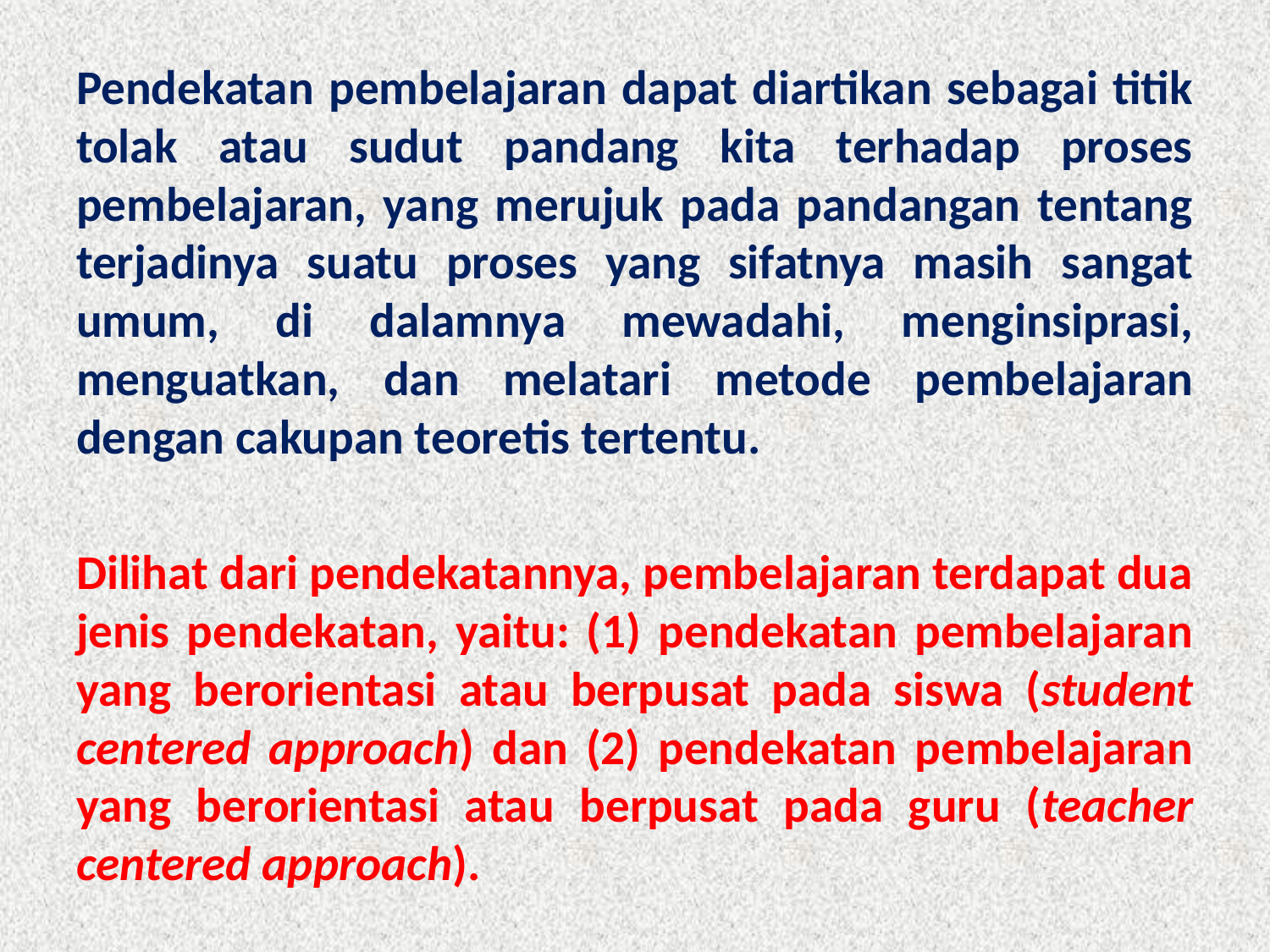

Pendekatan pembelajaran dapat diartikan sebagai titik tolak atau sudut pandang kita terhadap proses pembelajaran, yang merujuk pada pandangan tentang terjadinya suatu proses yang sifatnya masih sangat umum, di dalamnya mewadahi, menginsiprasi, menguatkan, dan melatari metode pembelajaran dengan cakupan teoretis tertentu.

Dilihat dari pendekatannya, pembelajaran terdapat dua jenis pendekatan, yaitu: (1) pendekatan pembelajaran yang berorientasi atau berpusat pada siswa (student centered approach) dan (2) pendekatan pembelajaran yang berorientasi atau berpusat pada guru (teacher centered approach).